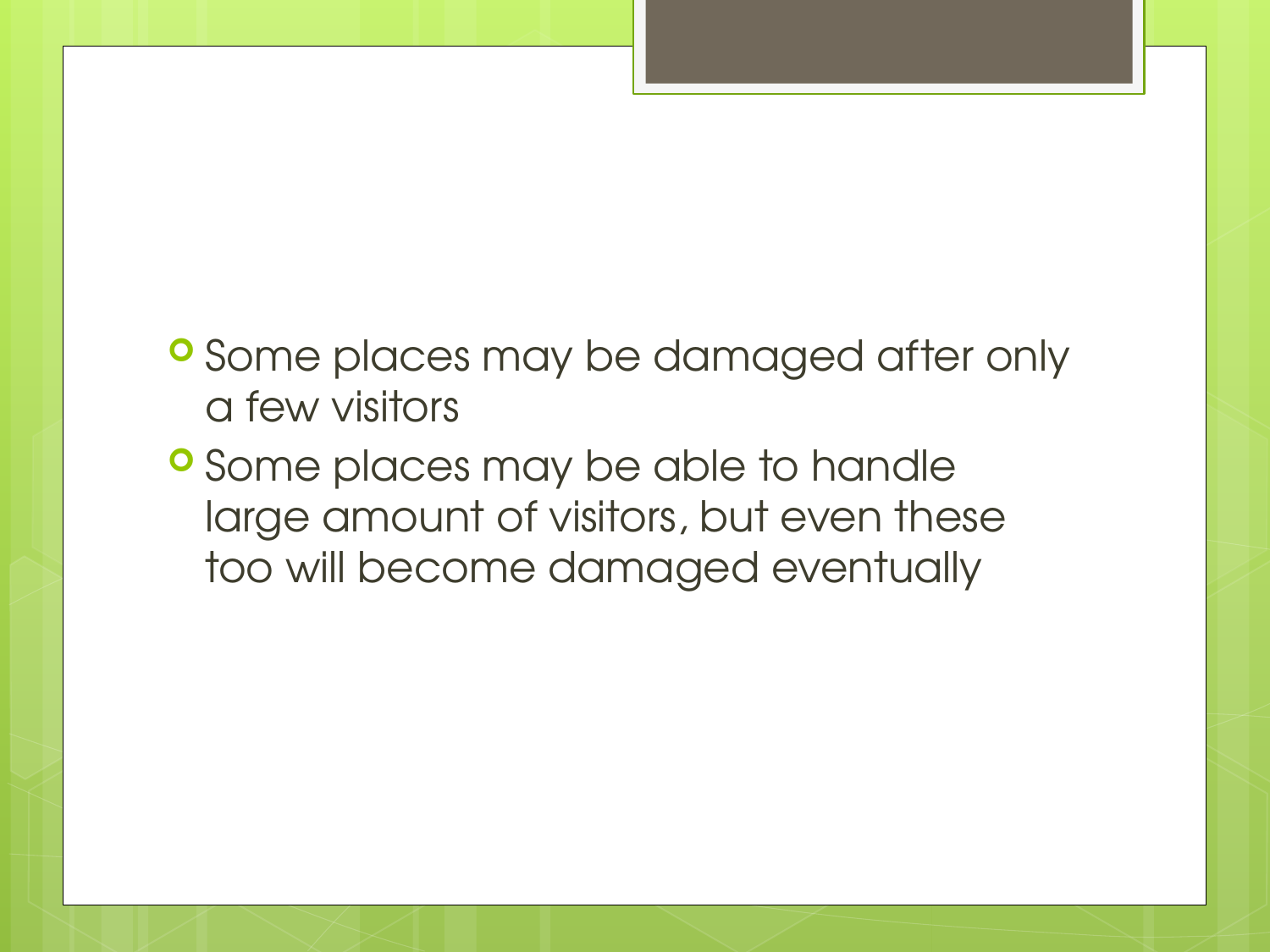

#
Some places may be damaged after only a few visitors
Some places may be able to handle large amount of visitors, but even these too will become damaged eventually